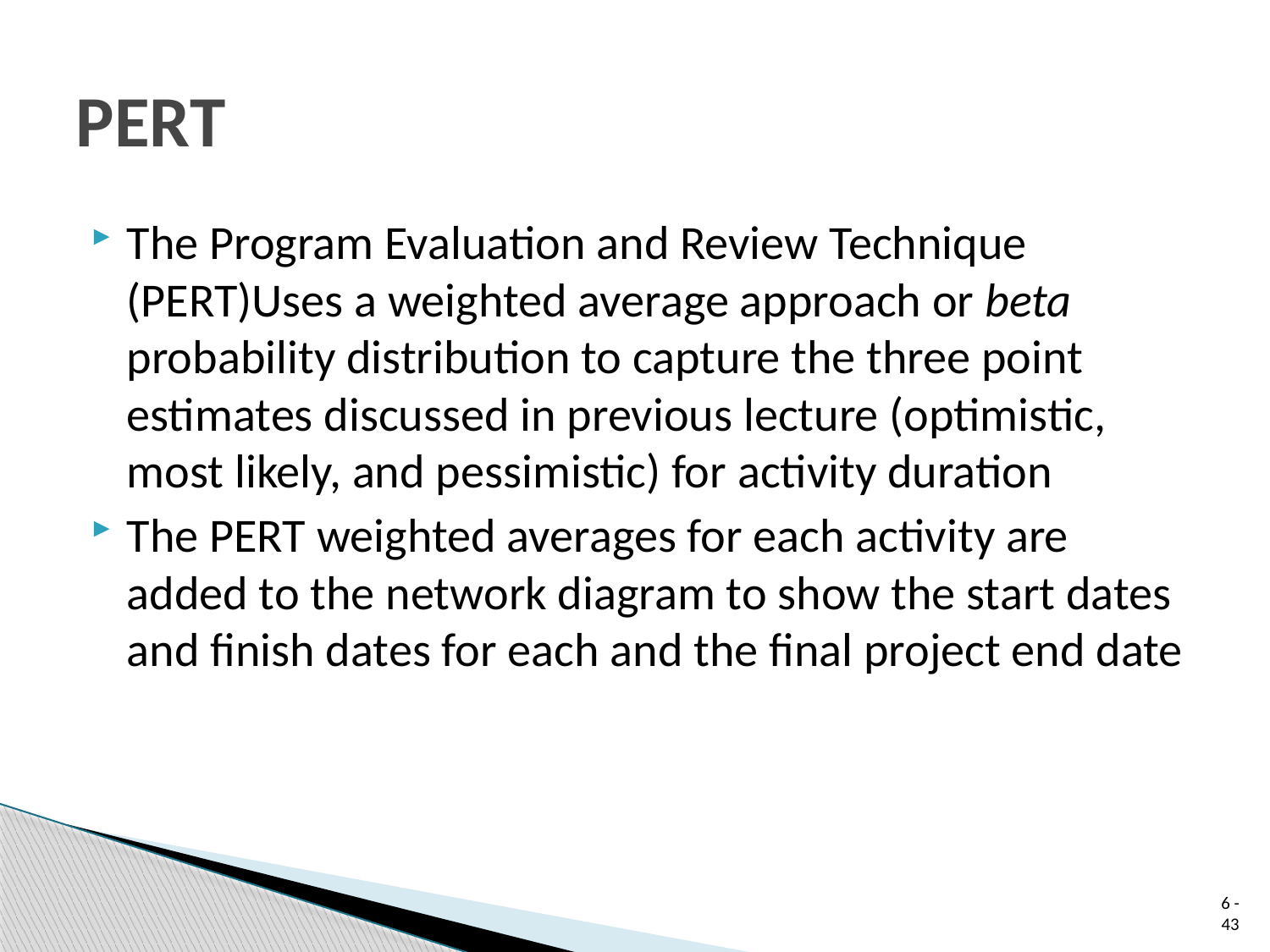

# PERT
The Program Evaluation and Review Technique (PERT)Uses a weighted average approach or beta probability distribution to capture the three point estimates discussed in previous lecture (optimistic, most likely, and pessimistic) for activity duration
The PERT weighted averages for each activity are added to the network diagram to show the start dates and finish dates for each and the final project end date

 6 - 43